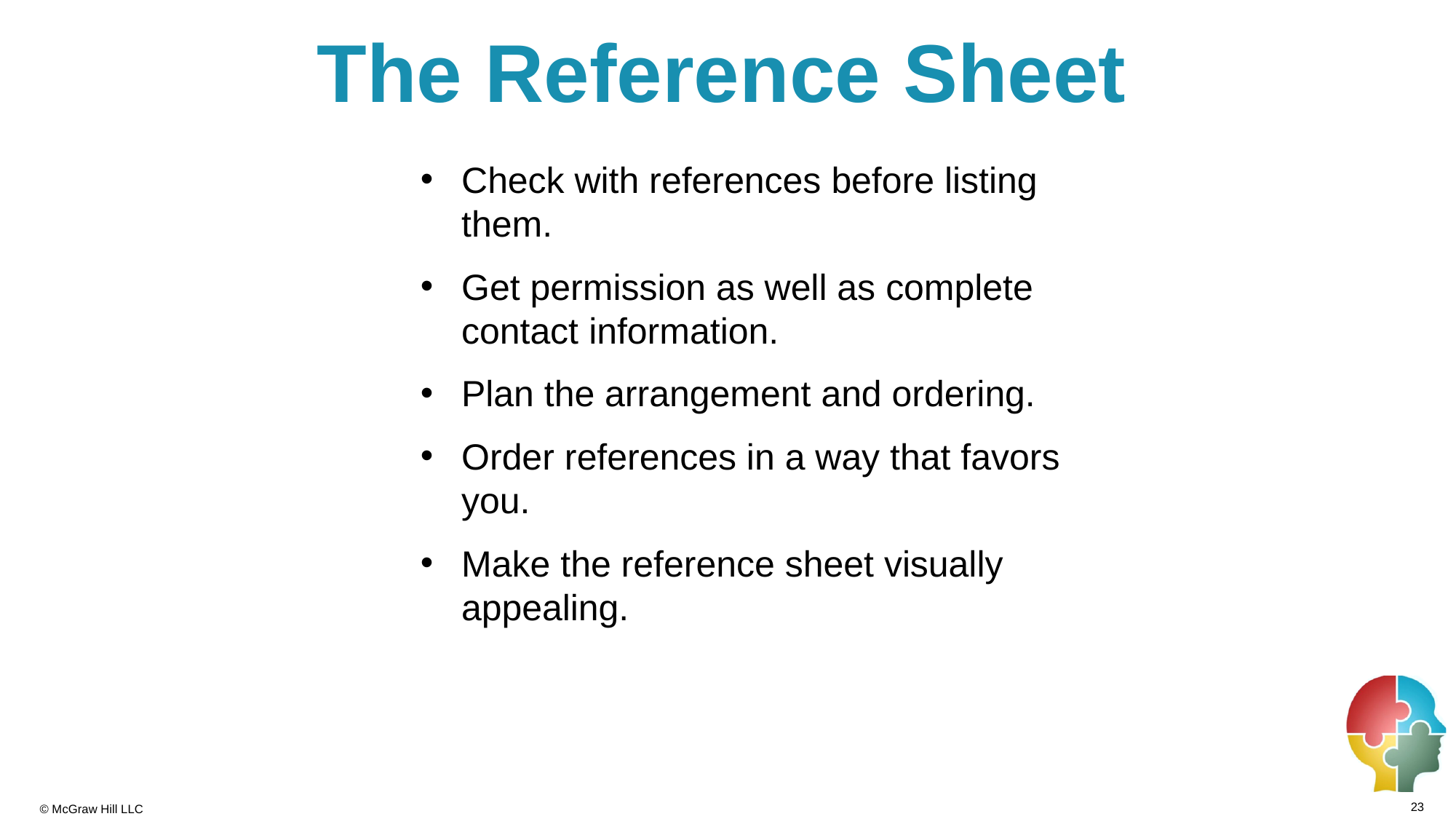

# The Reference Sheet
Check with references before listing them.
Get permission as well as complete contact information.
Plan the arrangement and ordering.
Order references in a way that favors you.
Make the reference sheet visually appealing.
23